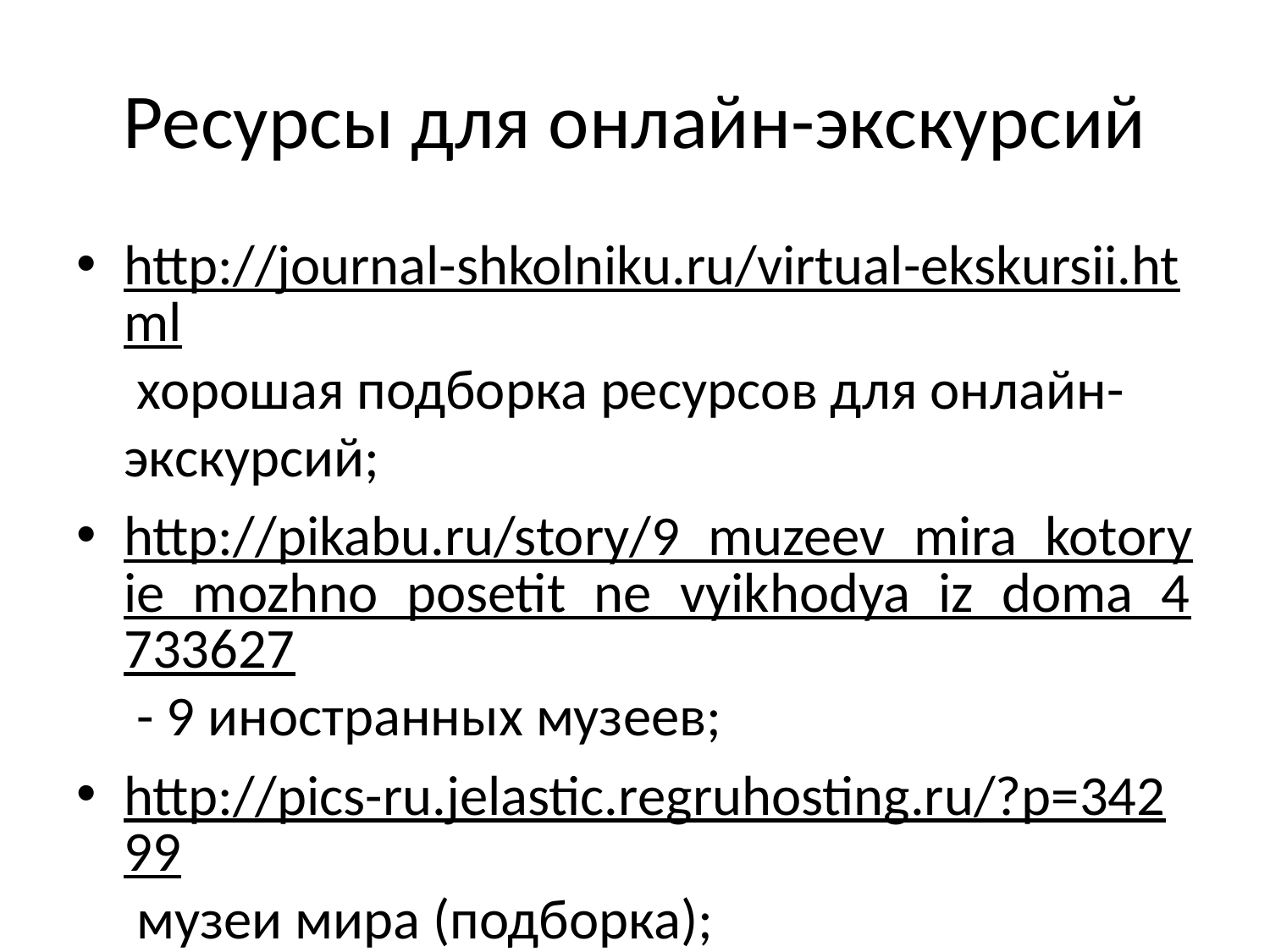

# Ресурсы для онлайн-экскурсий
http://journal-shkolniku.ru/virtual-ekskursii.html хорошая подборка ресурсов для онлайн-экскурсий;
http://pikabu.ru/story/9_muzeev_mira_kotoryie_mozhno_posetit_ne_vyikhodya_iz_doma_4733627 - 9 иностранных музеев;
http://pics-ru.jelastic.regruhosting.ru/?p=34299 музеи мира (подборка);